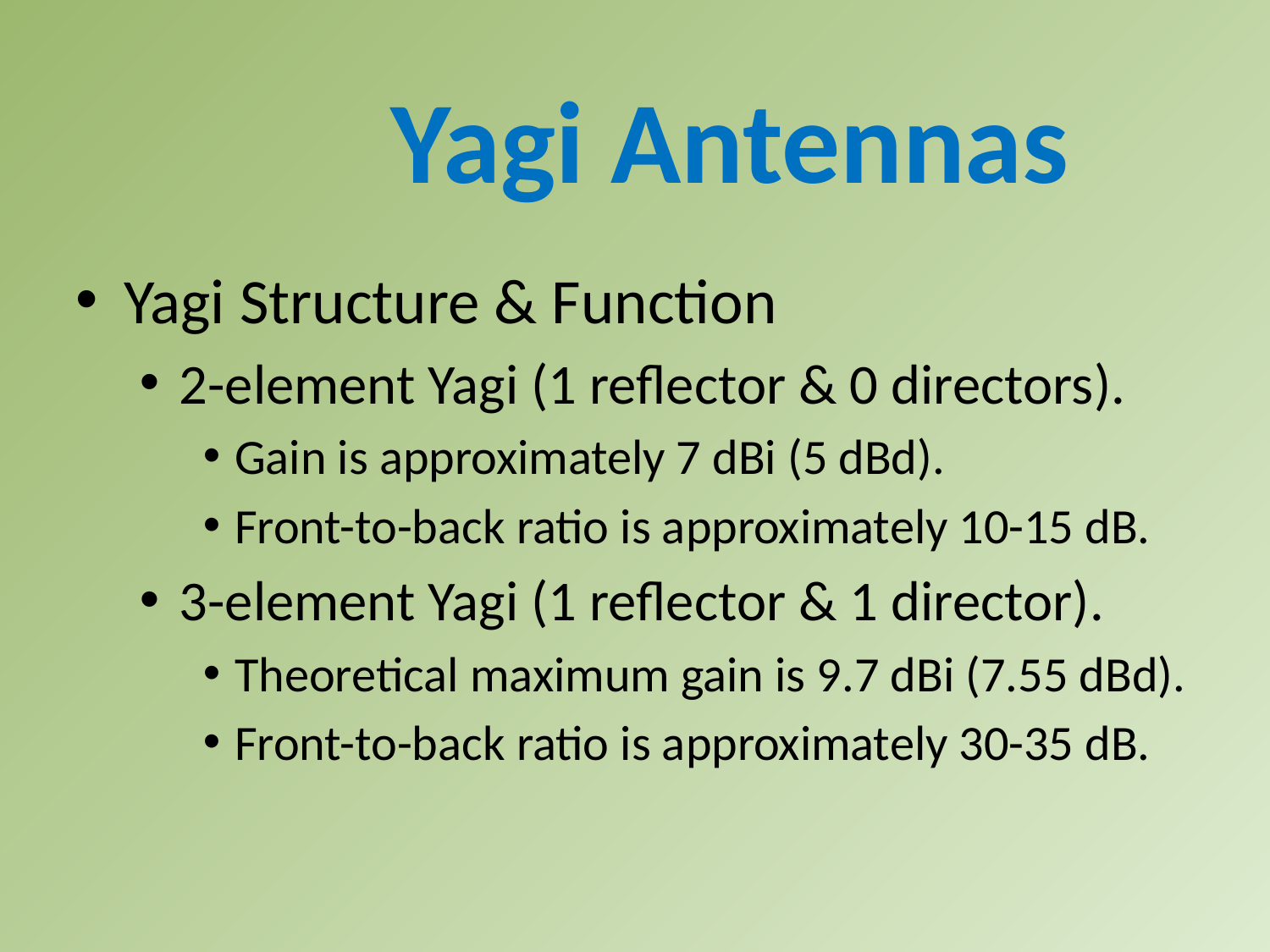

Yagi Antennas
Yagi Structure & Function
2-element Yagi (1 reflector & 0 directors).
Gain is approximately 7 dBi (5 dBd).
Front-to-back ratio is approximately 10-15 dB.
3-element Yagi (1 reflector & 1 director).
Theoretical maximum gain is 9.7 dBi (7.55 dBd).
Front-to-back ratio is approximately 30-35 dB.